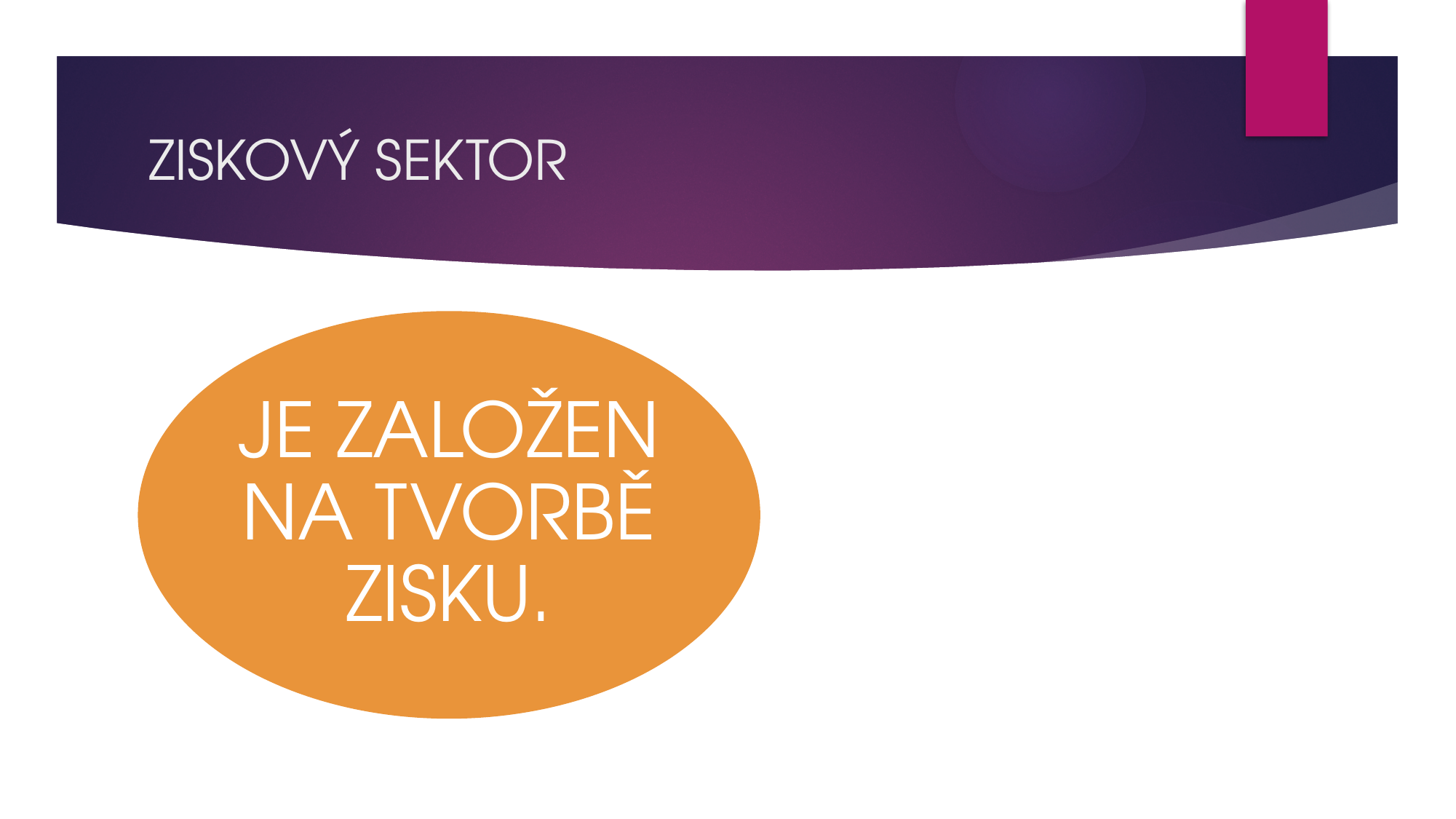

# ZISKOVÝ SEKTOR
JE ZALOŽEN NA TVORBĚ ZISKU.